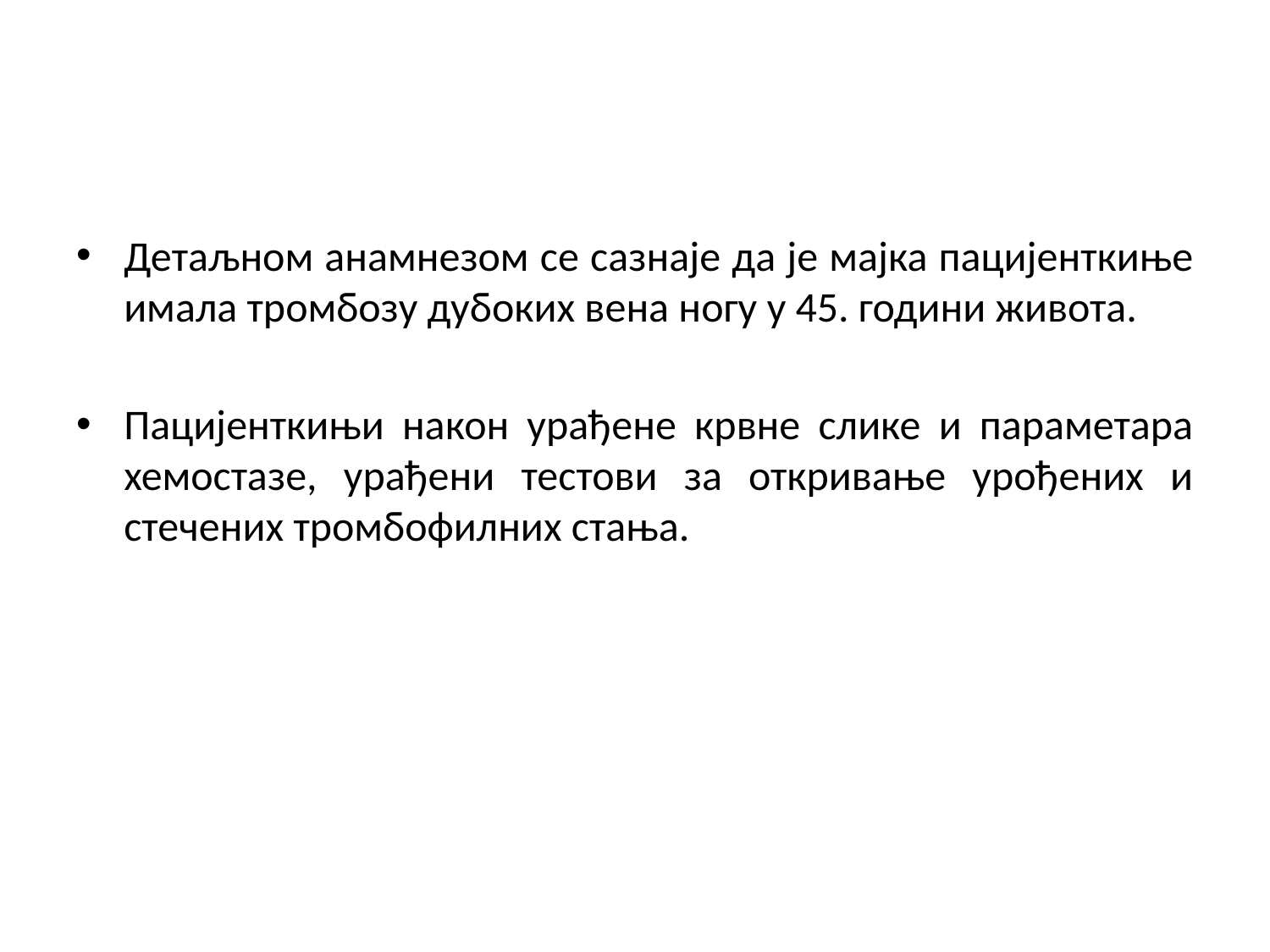

#
Детаљном анамнезом се сазнаје да је мајка пацијенткиње имала тромбозу дубоких вена ногу у 45. години живота.

Пацијенткињи након урађене крвне слике и параметара хемостазе, урађени тестови за откривање урођених и стечених тромбофилних стања.